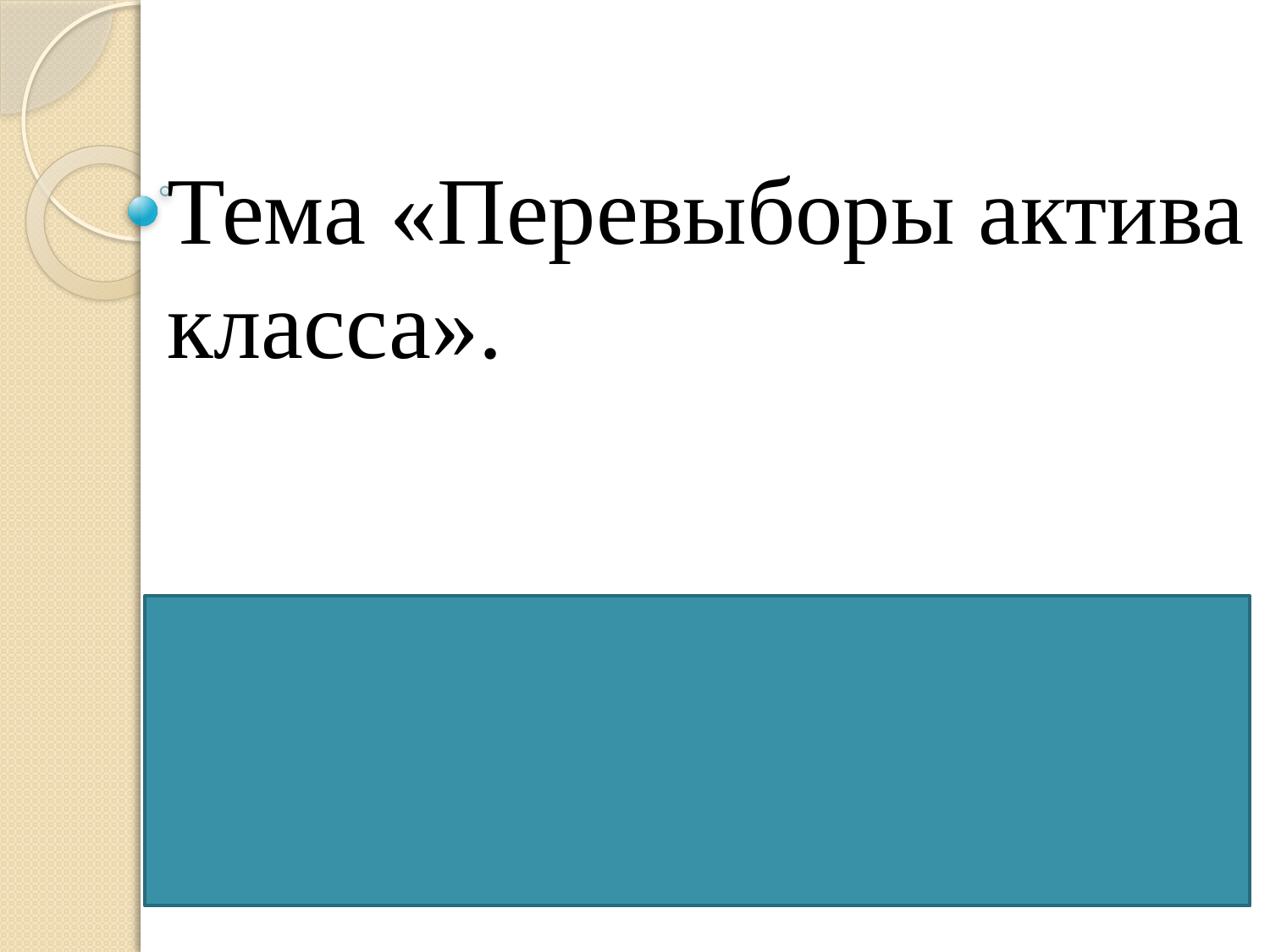

# Тема «Перевыборы актива класса».   Цель: переизбрать актив класса.